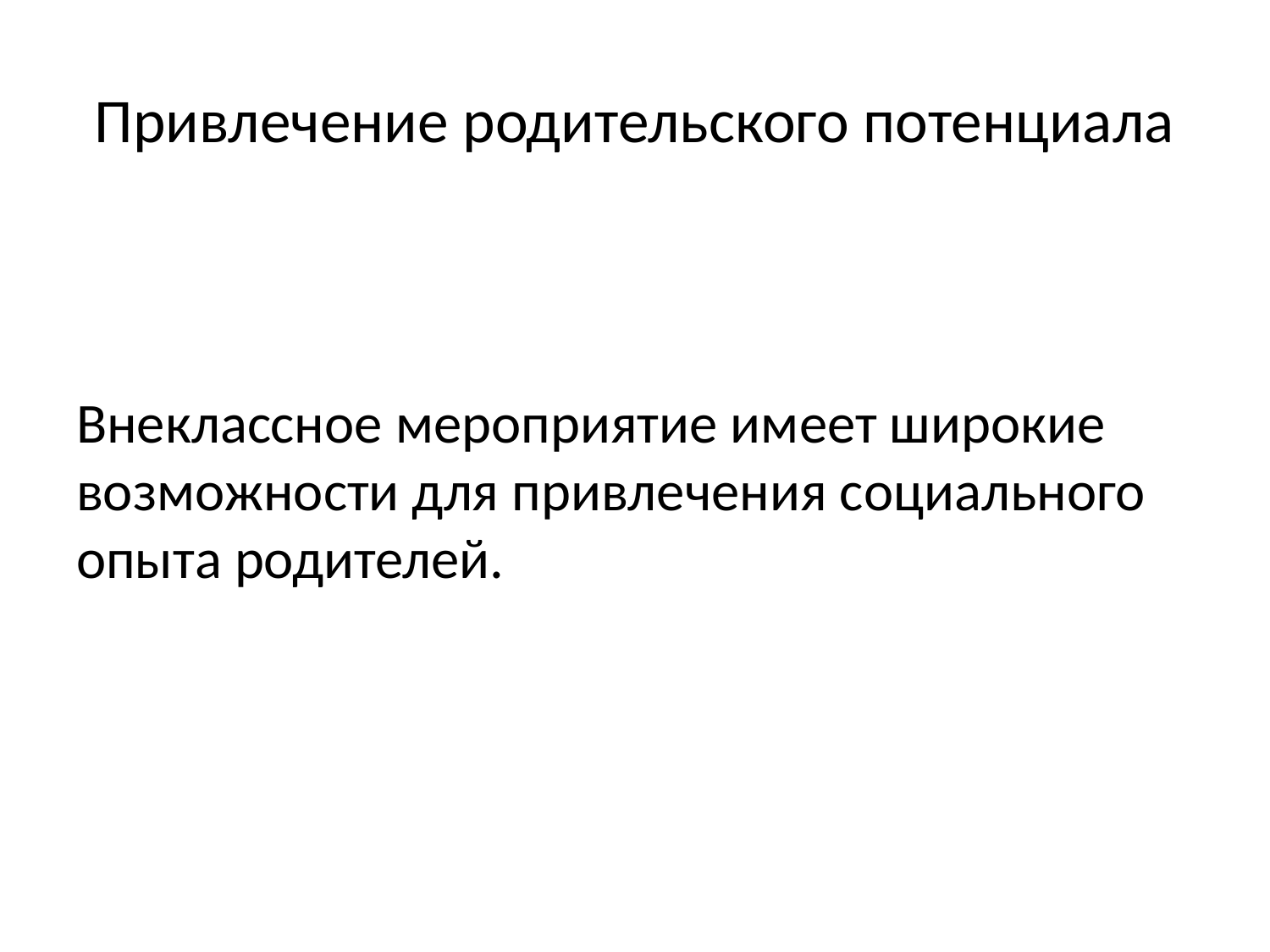

# Привлечение родительского потенциала

Внеклассное мероприятие имеет широкие возможности для привлечения социального опыта родителей.